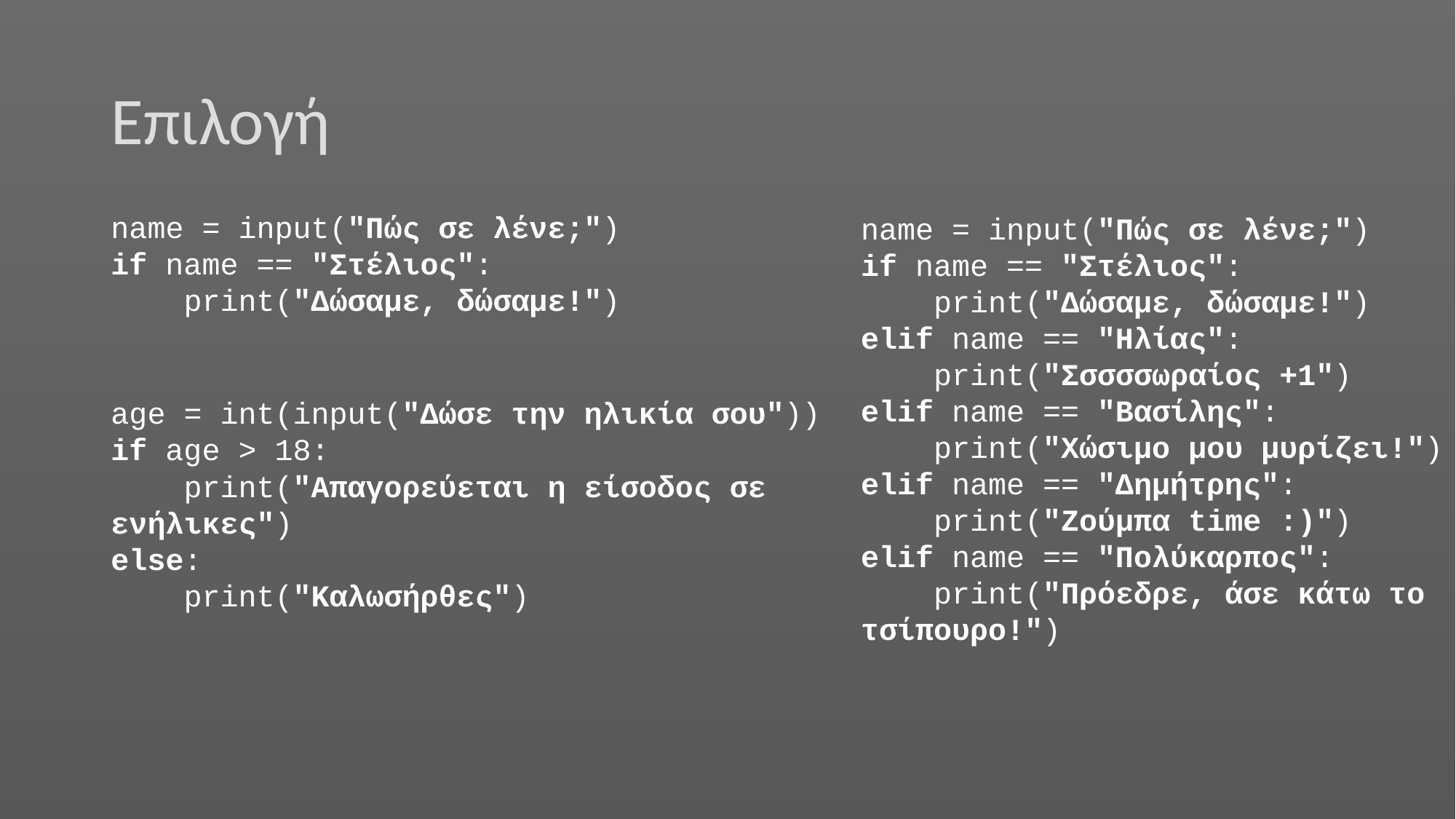

# Επιλογή
name = input("Πώς σε λένε;")
if name == "Στέλιος":
    print("Δώσαμε, δώσαμε!")
name = input("Πώς σε λένε;")
if name == "Στέλιος":
    print("Δώσαμε, δώσαμε!")
elif name == "Ηλίας":
    print("Σσσσσωραίος +1")
elif name == "Βασίλης":
    print("Χώσιμο μου μυρίζει!")
elif name == "Δημήτρης":
    print("Ζούμπα time :)")
elif name == "Πολύκαρπος":
    print("Πρόεδρε, άσε κάτω το τσίπουρο!")
age = int(input("Δώσε την ηλικία σου"))
if age > 18:
    print("Απαγορεύεται η είσοδος σε ενήλικες")
else:
    print("Καλωσήρθες")